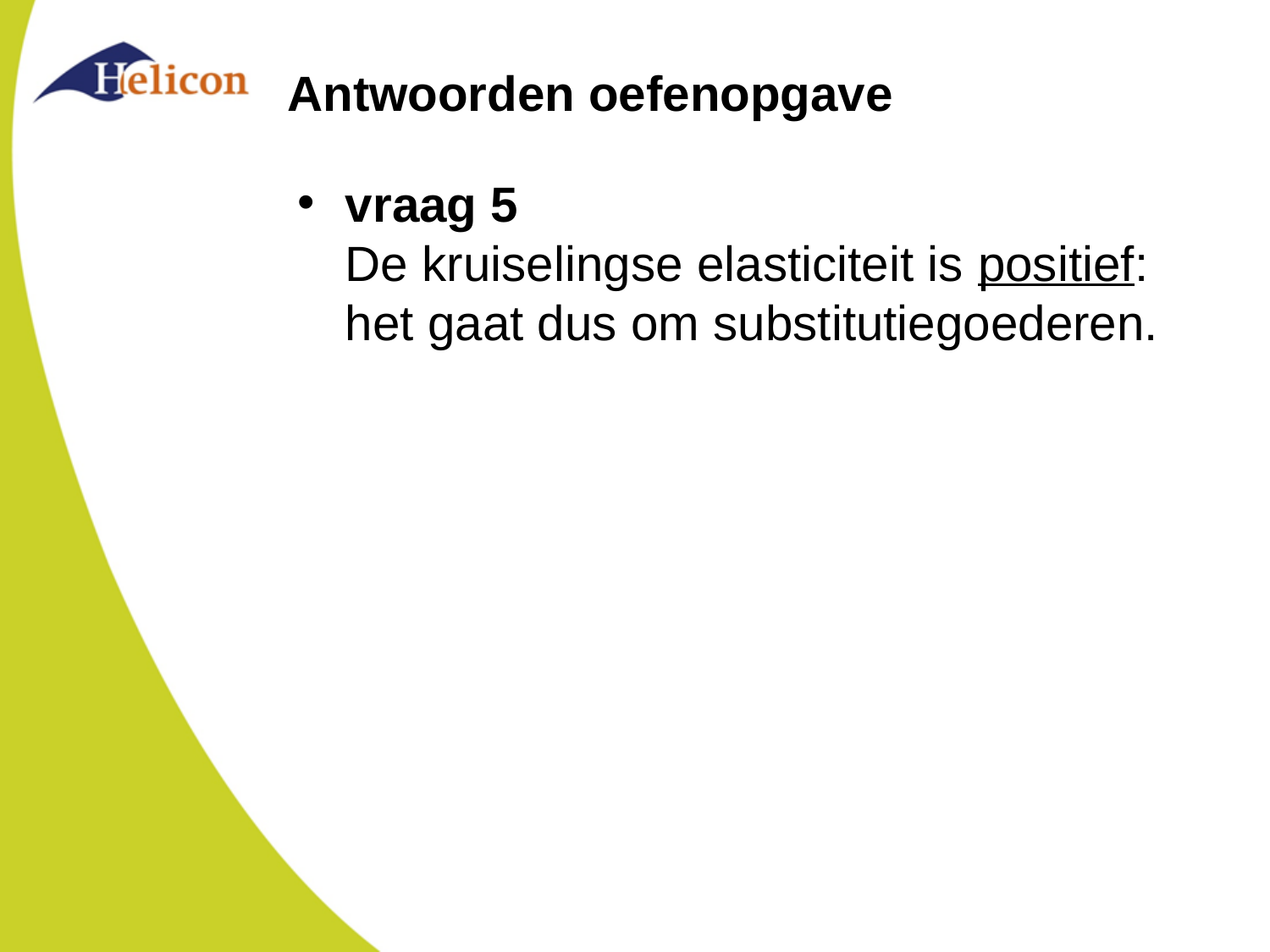

# Antwoorden oefenopgave
vraag 5
De kruiselingse elasticiteit is positief: het gaat dus om substitutiegoederen.